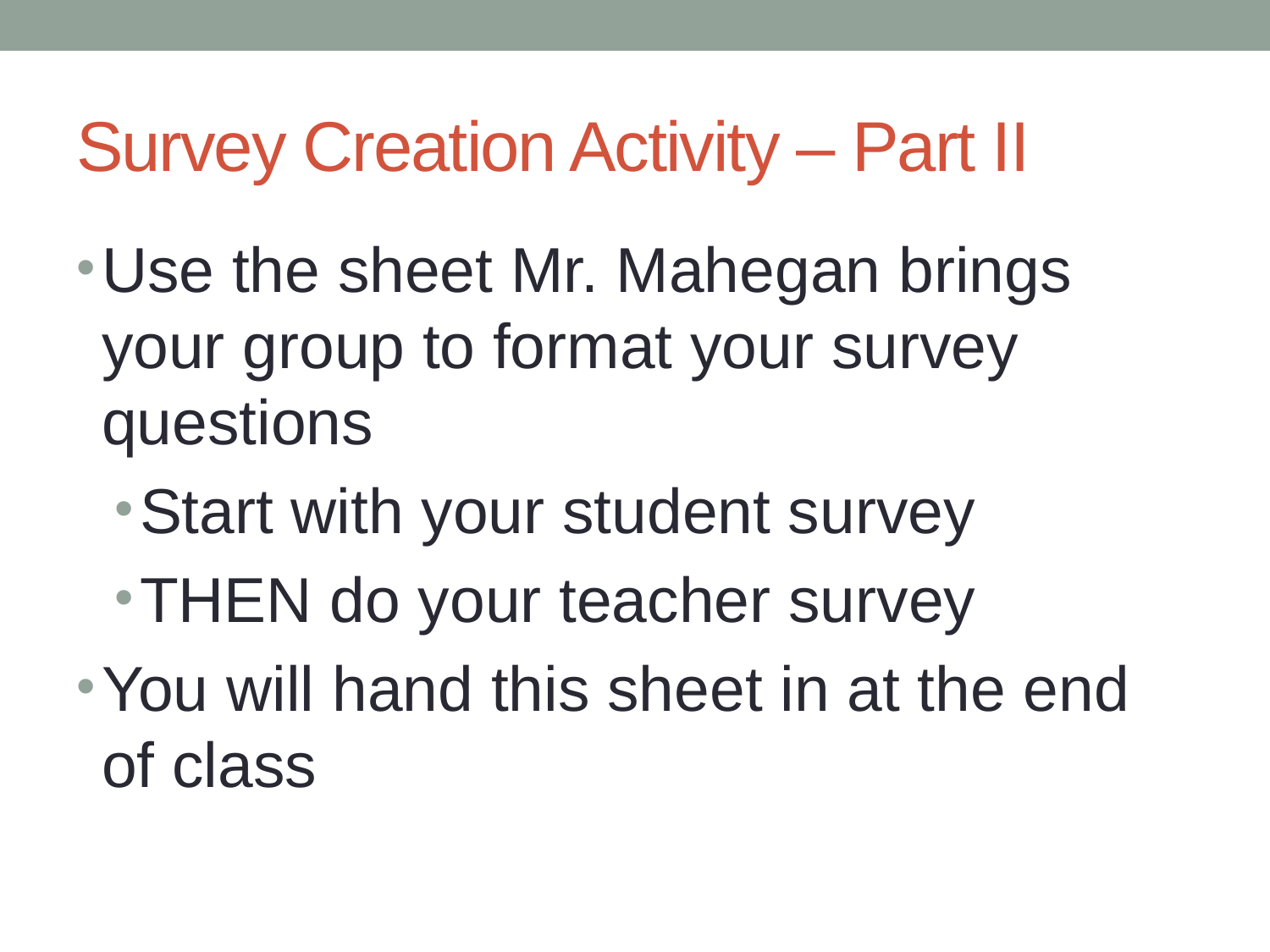

# Survey Creation Activity – Part II
Use the sheet Mr. Mahegan brings your group to format your survey questions
Start with your student survey
THEN do your teacher survey
You will hand this sheet in at the end of class